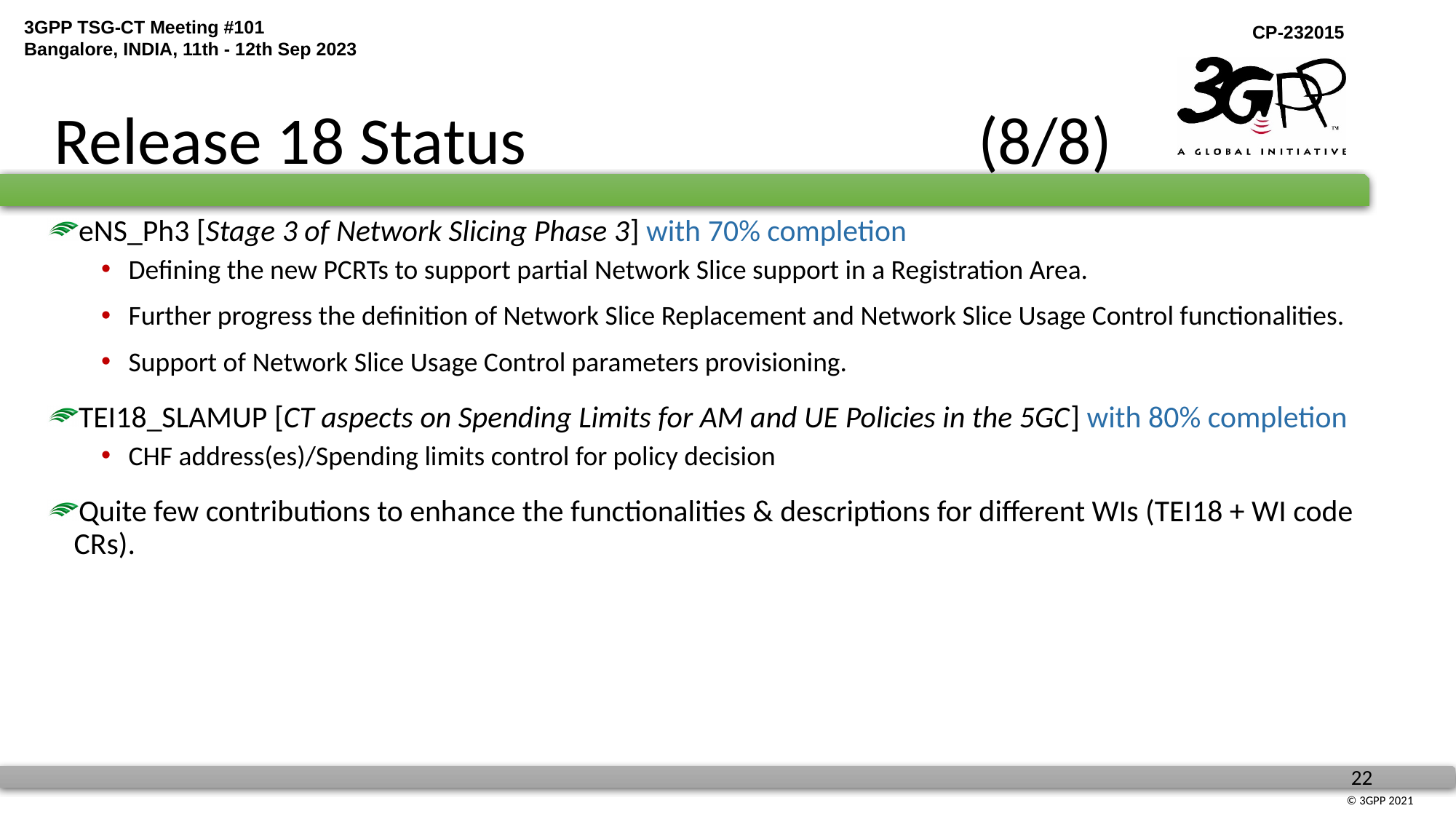

# Release 18 Status                              (8/8)
eNS_Ph3 [Stage 3 of Network Slicing Phase 3] with 70% completion
Defining the new PCRTs to support partial Network Slice support in a Registration Area.
Further progress the definition of Network Slice Replacement and Network Slice Usage Control functionalities.
Support of Network Slice Usage Control parameters provisioning.
TEI18_SLAMUP [CT aspects on Spending Limits for AM and UE Policies in the 5GC] with 80% completion
CHF address(es)/Spending limits control for policy decision
Quite few contributions to enhance the functionalities & descriptions for different WIs (TEI18 + WI code CRs).